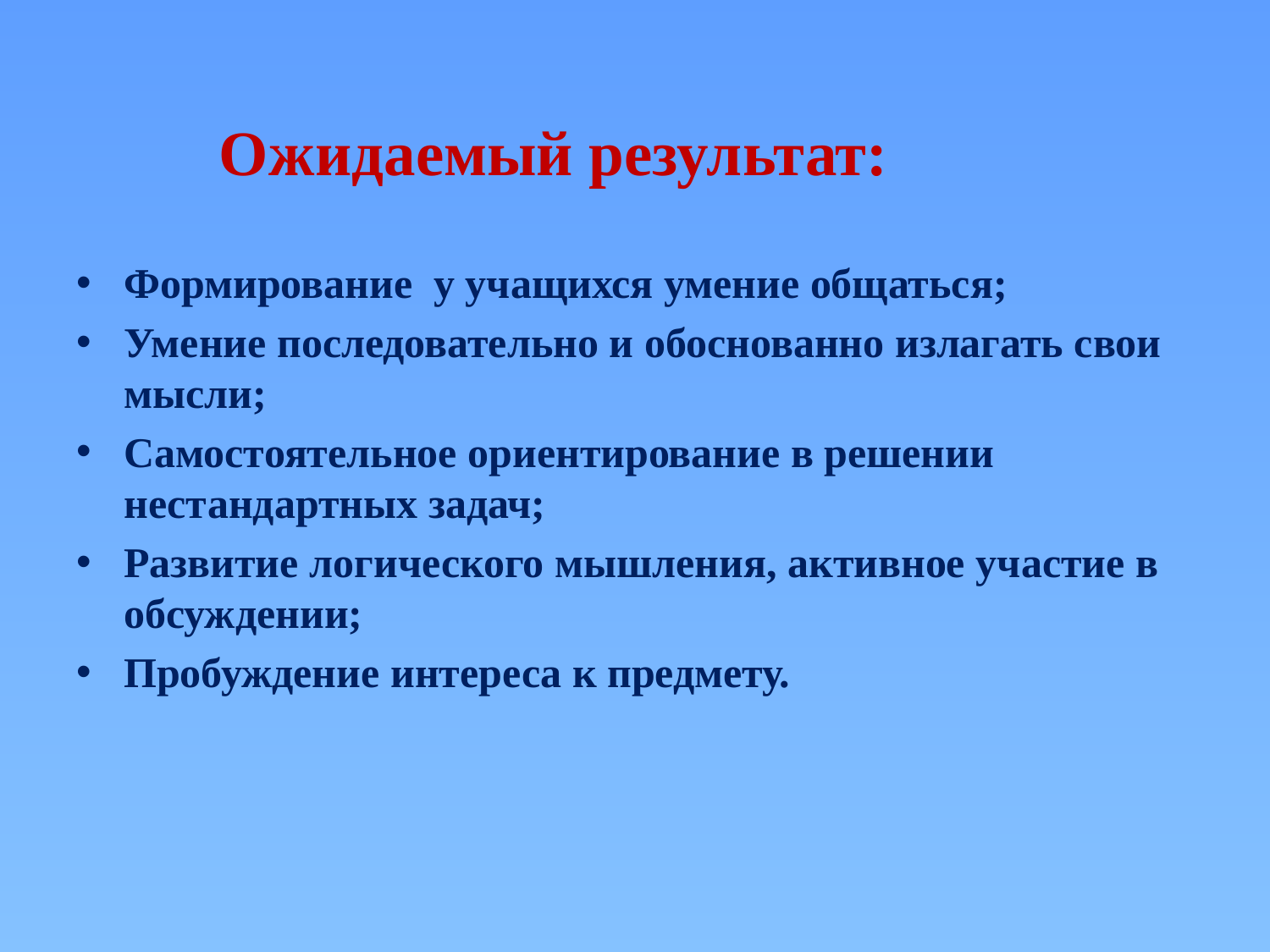

Ожидаемый результат:

Формирование  у учащихся умение общаться;
Умение последовательно и обоснованно излагать свои мысли;
Самостоятельное ориентирование в решении нестандартных задач;
Развитие логического мышления, активное участие в обсуждении;
Пробуждение интереса к предмету.